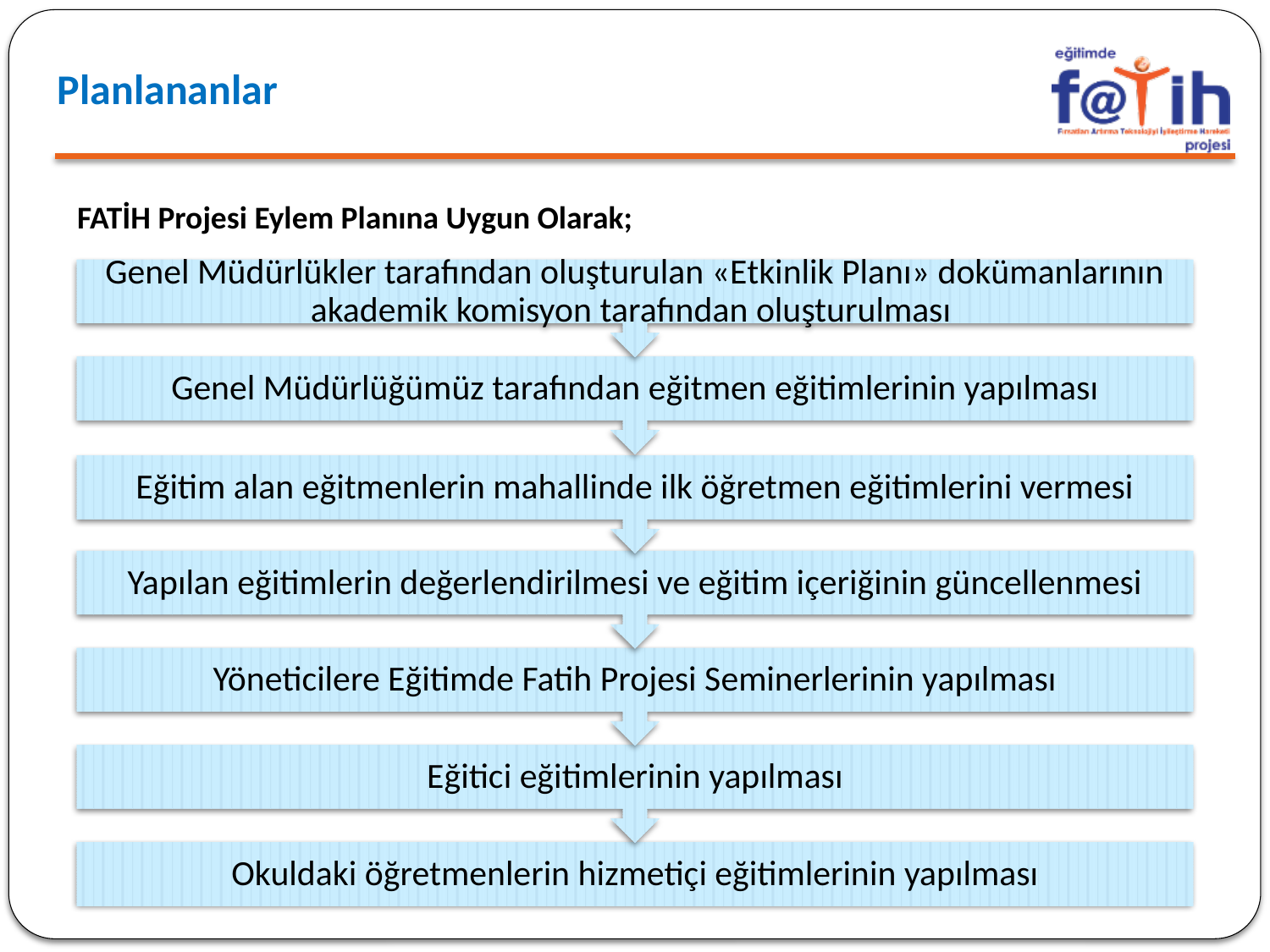

Planlananlar
FATİH Projesi Eylem Planına Uygun Olarak;
Okuldaki öğretmenlerin hizmetiçi eğitimlerinin yapılması
Eğitici eğitimlerinin yapılması
Yöneticilere Eğitimde Fatih Projesi Seminerlerinin yapılması
Yapılan eğitimlerin değerlendirilmesi ve eğitim içeriğinin güncellenmesi
Eğitim alan eğitmenlerin mahallinde ilk öğretmen eğitimlerini vermesi
Genel Müdürlüğümüz tarafından eğitmen eğitimlerinin yapılması
Genel Müdürlükler tarafından oluşturulan «Etkinlik Planı» dokümanlarının akademik komisyon tarafından oluşturulması